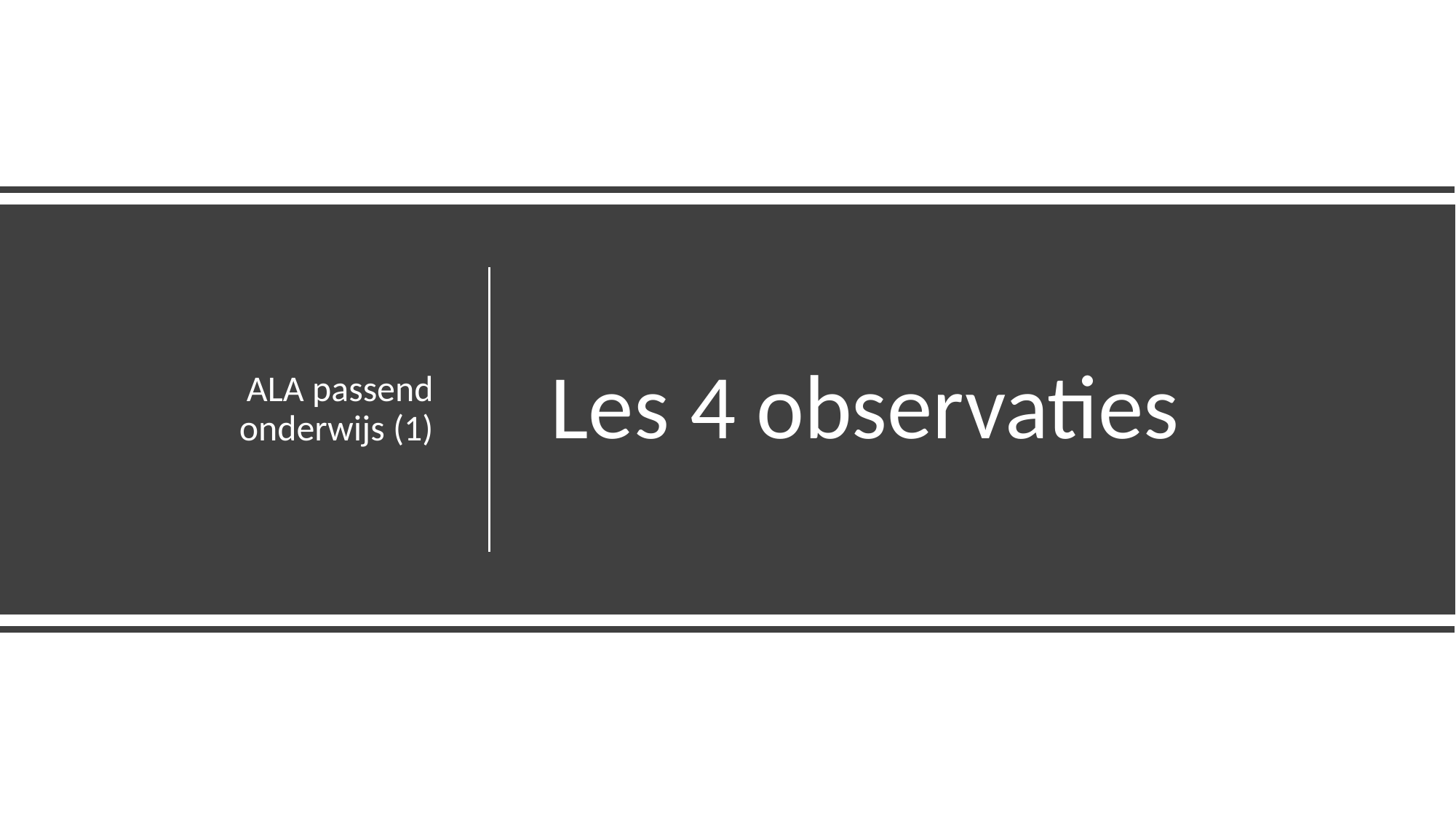

ALA passend onderwijs (1)
# Les 4 observaties